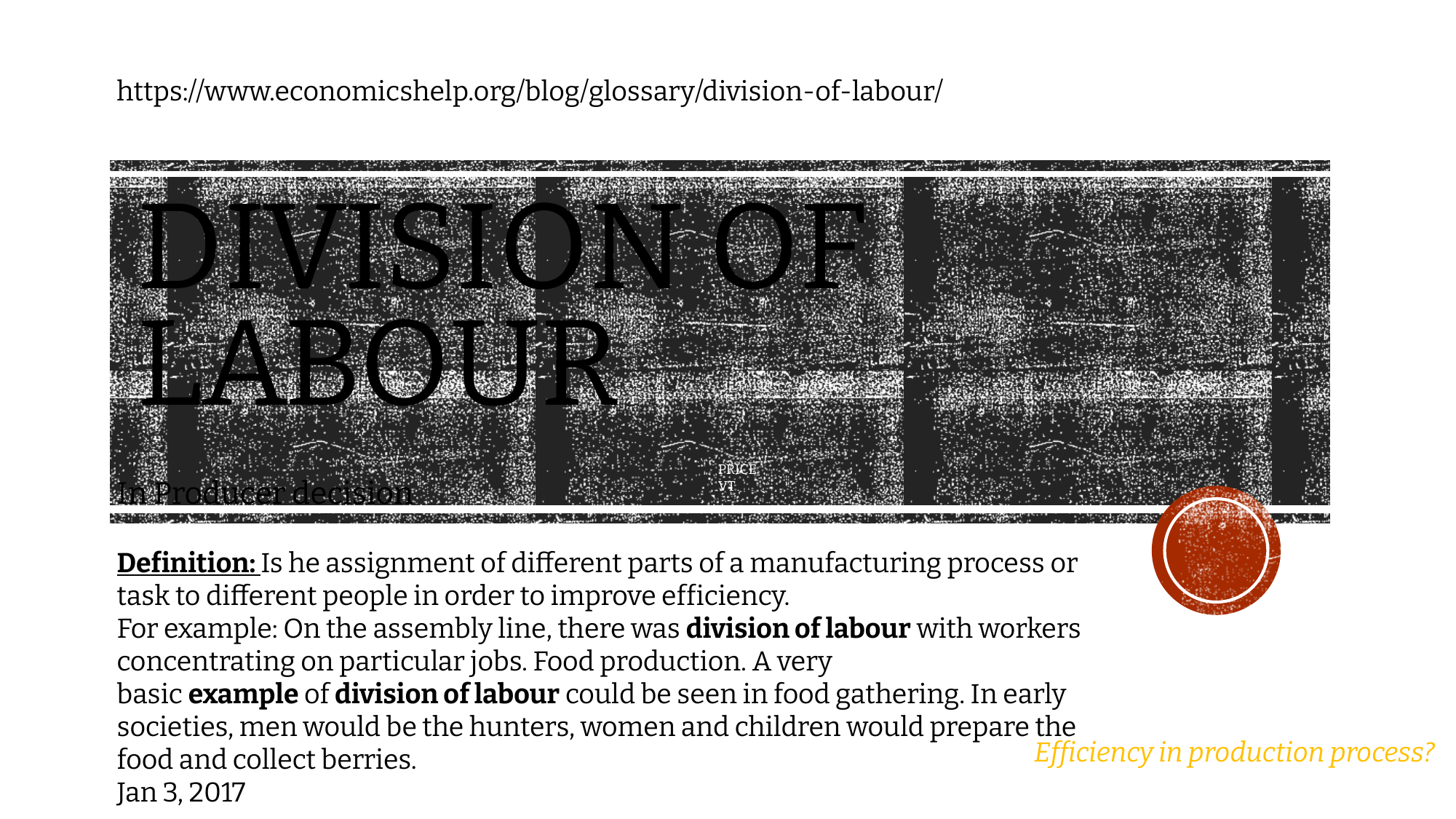

https://www.economicshelp.org/blog/glossary/division-of-labour/
# Division of labour
PRICE
VT
In Producer decision
Definition: Is he assignment of different parts of a manufacturing process or task to different people in order to improve efficiency.
For example: On the assembly line, there was division of labour with workers concentrating on particular jobs. Food production. A very basic example of division of labour could be seen in food gathering. In early societies, men would be the hunters, women and children would prepare the food and collect berries.
Jan 3, 2017
Efficiency in production process?
Quantity
K. Shells